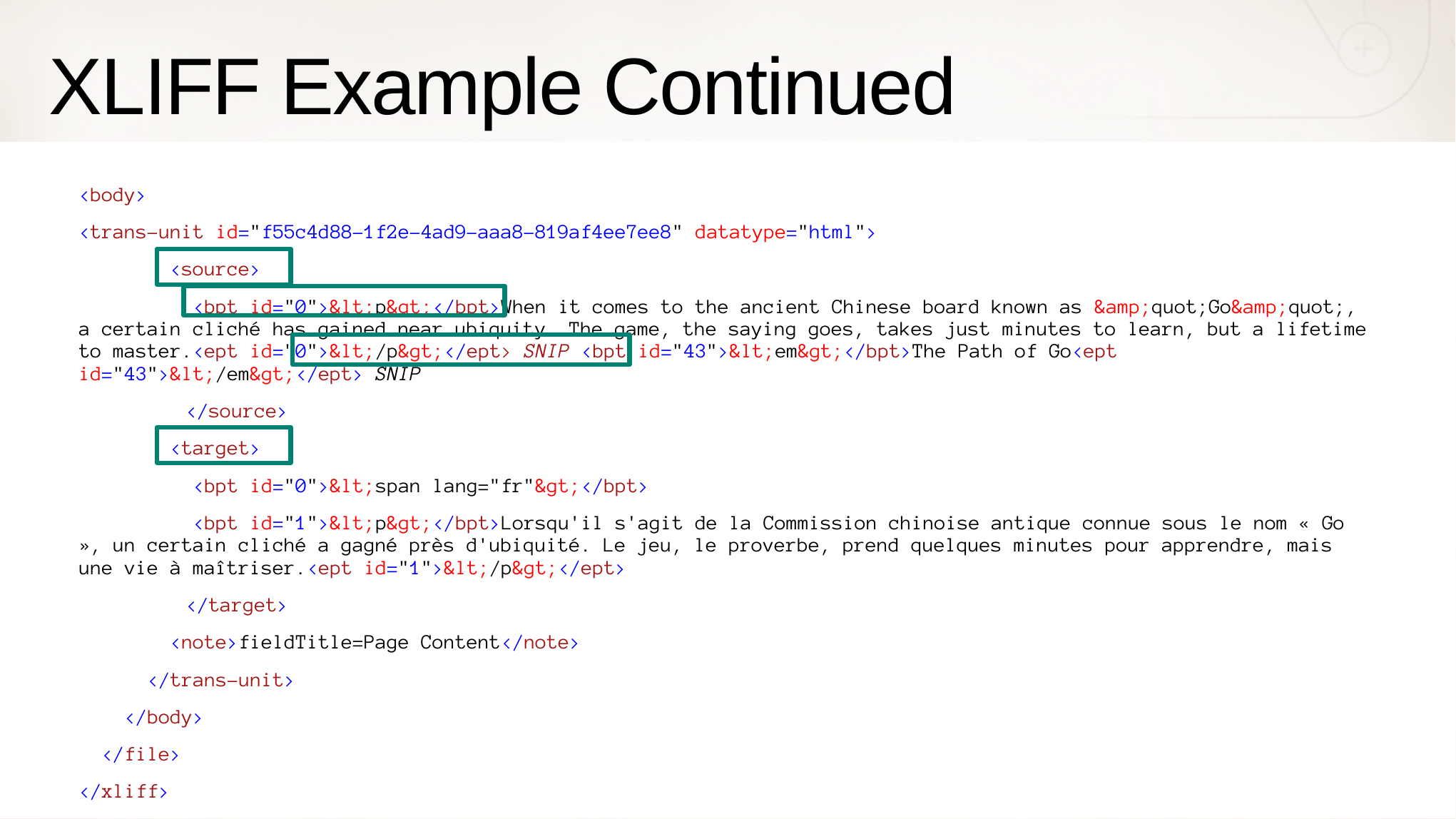

# XLIFF Example Continued
<body>
<trans-unit id="f55c4d88-1f2e-4ad9-aaa8-819af4ee7ee8" datatype="html">
        <source>
          <bpt id="0">&lt;p&gt;</bpt>​When it comes to the ancient Chinese board known as &amp;quot;Go&amp;quot;, a certain cliché has gained near ubiquity. The game, the saying goes, takes just minutes to learn, but a lifetime to master.<ept id="0">&lt;/p&gt;</ept> SNIP <bpt id="43">&lt;em&gt;</bpt>The Path of Go<ept id="43">&lt;/em&gt;</ept> SNIP
	</source>
        <target>
          <bpt id="0">&lt;span lang="fr"&gt;</bpt>
          <bpt id="1">&lt;p&gt;</bpt>Lorsqu'il s'agit de la Commission chinoise antique connue sous le nom « Go », un certain cliché a gagné près d'ubiquité. Le jeu, le proverbe, prend quelques minutes pour apprendre, mais une vie à maîtriser.<ept id="1">&lt;/p&gt;</ept>
	</target>
        <note>fieldTitle=Page Content</note>
      </trans-unit>
    </body>
  </file>
</xliff>